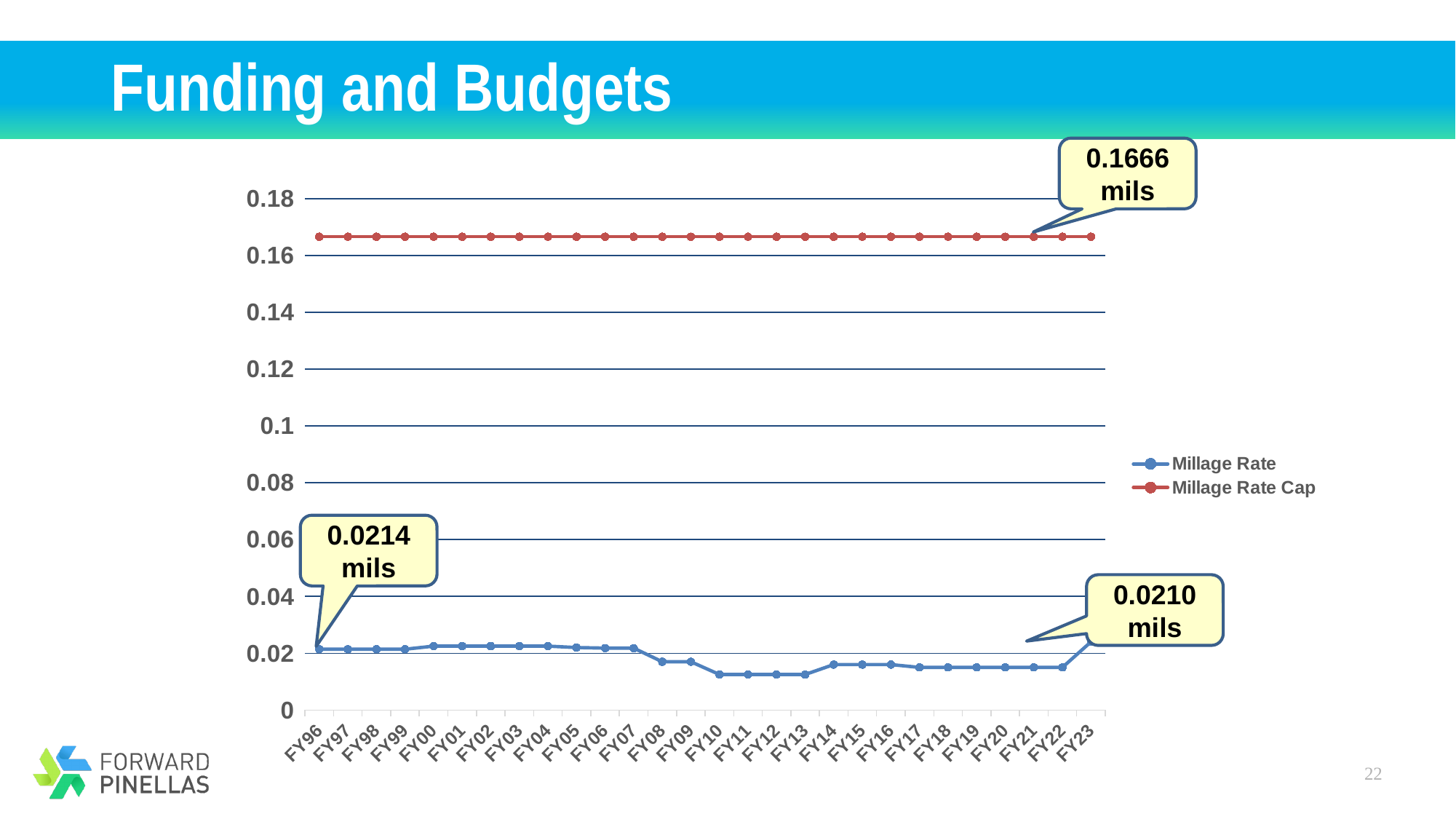

# Funding and Budgets
0.1666 mils

### Chart

| Category | Millage Rate  | Millage Rate Cap |
|---|---|---|
| FY96 | 0.0214 | 0.1666 |
| FY97 | 0.0214 | 0.1666 |
| FY98 | 0.0214 | 0.1666 |
| FY99 | 0.0214 | 0.1666 |
| FY00 | 0.0225 | 0.1666 |
| FY01 | 0.0225 | 0.1666 |
| FY02 | 0.0225 | 0.1666 |
| FY03 | 0.0225 | 0.1666 |
| FY04 | 0.0225 | 0.1666 |
| FY05 | 0.022 | 0.1666 |
| FY06 | 0.0218 | 0.1666 |
| FY07 | 0.0218 | 0.1666 |
| FY08 | 0.017 | 0.1666 |
| FY09 | 0.017 | 0.1666 |
| FY10 | 0.0125 | 0.1666 |
| FY11 | 0.0125 | 0.1666 |
| FY12 | 0.0125 | 0.1666 |
| FY13 | 0.0125 | 0.1666 |
| FY14 | 0.016 | 0.1666 |
| FY15 | 0.016 | 0.1666 |
| FY16 | 0.016 | 0.1666 |
| FY17 | 0.015 | 0.1666 |
| FY18 | 0.015 | 0.1666 |
| FY19 | 0.015 | 0.1666 |
| FY20 | 0.015 | 0.1666 |
| FY21 | 0.015 | 0.1666 |
| FY22 | 0.015 | 0.1666 |
| FY23 | 0.024 | 0.1666 |

0.0214 mils
0.0210 mils

22
22